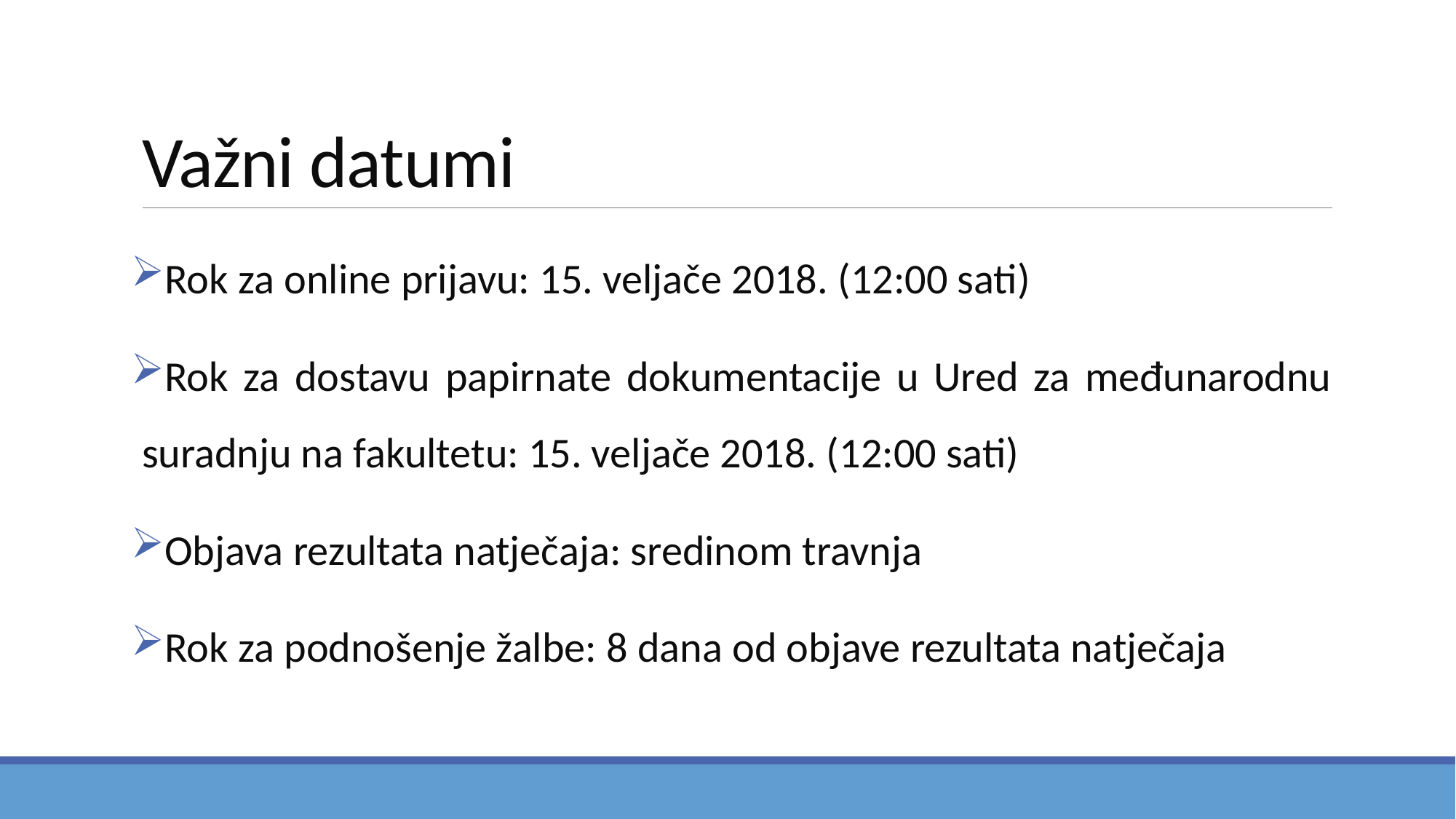

# Važni datumi
Rok za online prijavu: 15. veljače 2018. (12:00 sati)
Rok za dostavu papirnate dokumentacije u Ured za međunarodnu suradnju na fakultetu: 15. veljače 2018. (12:00 sati)
Objava rezultata natječaja: sredinom travnja
Rok za podnošenje žalbe: 8 dana od objave rezultata natječaja